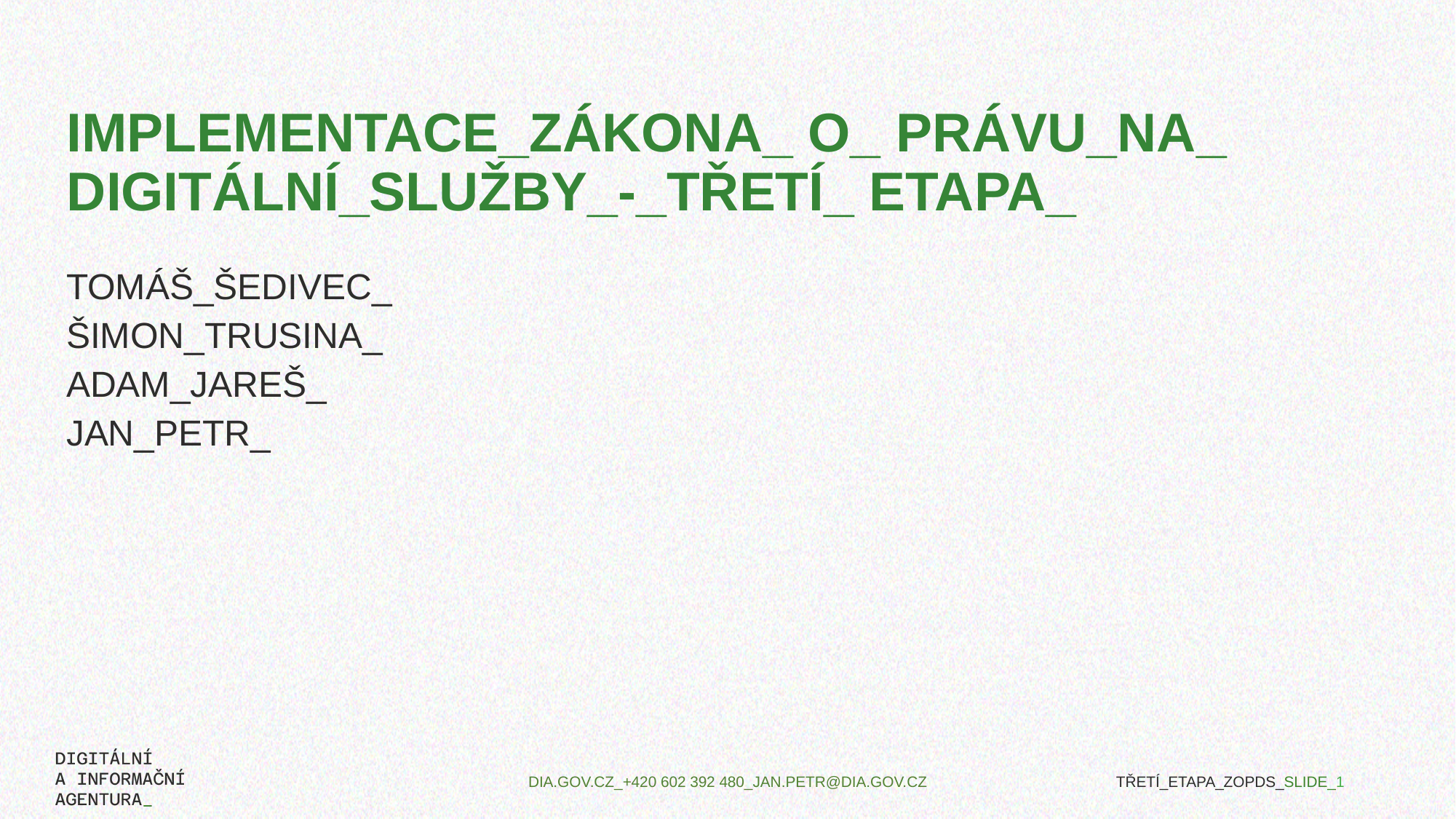

# Implementace_Zákona_ o_ právu_na_ digitální_Služby_-_Třetí_ Etapa_
TOMáš_šedivec_
Šimon_trusina_
Adam_jareš_
JAN_PETR_

TŘETÍ_ETAPA_ZOPDS_SLIDE_1
DIA.GOV.CZ_+420 602 392 480_JAN.PETR@DIA.GOV.CZ